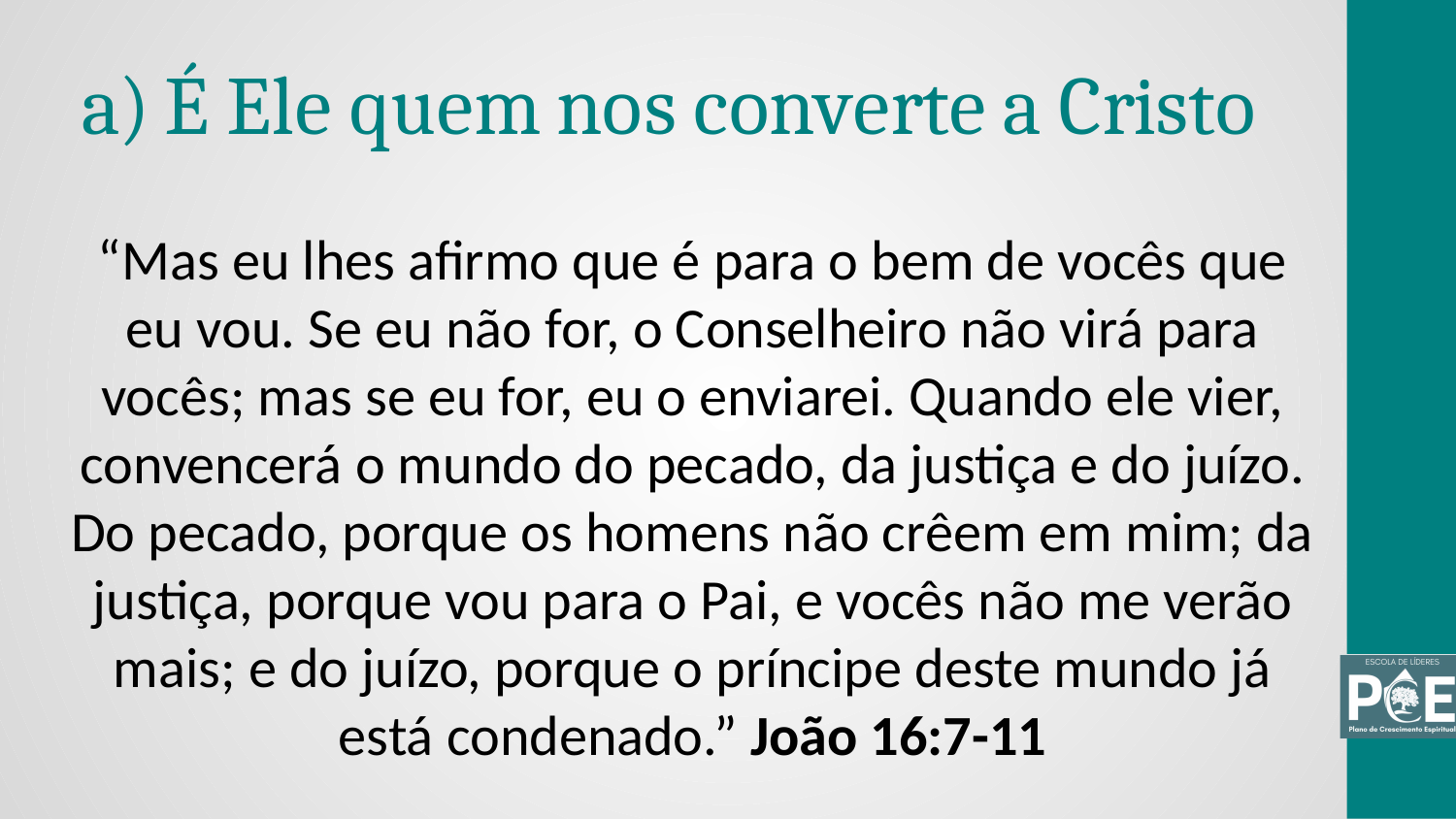

# a) É Ele quem nos converte a Cristo
“Mas eu lhes afirmo que é para o bem de vocês que eu vou. Se eu não for, o Conselheiro não virá para vocês; mas se eu for, eu o enviarei. Quando ele vier, convencerá o mundo do pecado, da justiça e do juízo. Do pecado, porque os homens não crêem em mim; da justiça, porque vou para o Pai, e vocês não me verão mais; e do juízo, porque o príncipe deste mundo já está condenado.” João 16:7-11